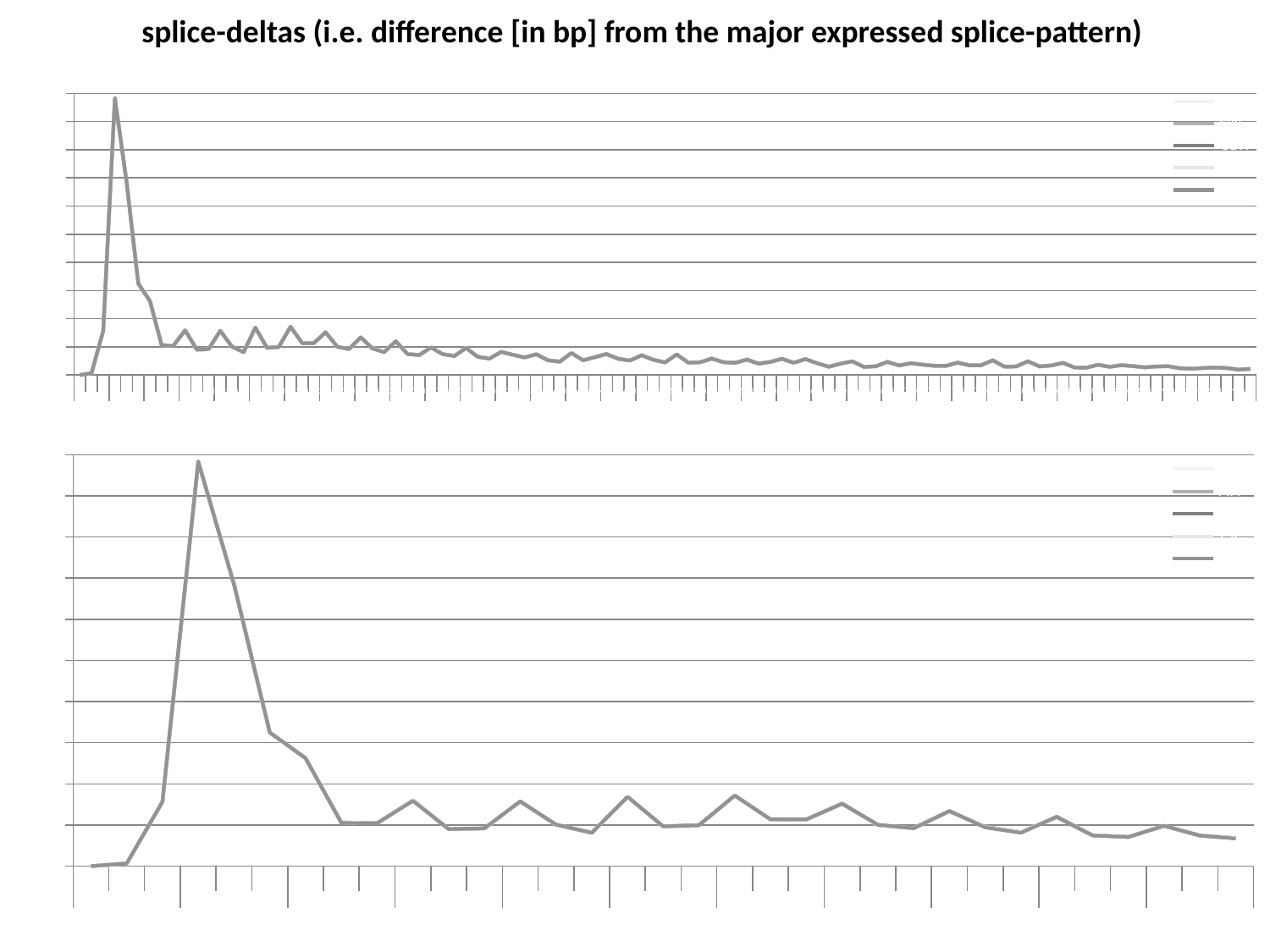

splice-deltas (i.e. difference [in bp] from the major expressed splice-pattern)

### Chart

| Category | CEU | FIN | GBR | TSI | YRB |
|---|---|---|---|---|---|
| 0) | 0.0 | 0.0 | 0.0 | 0.0 | 0.0 |
| 1) | 13.0 | 13.0 | 13.0 | 13.0 | 13.0 |
| 2) | 311.0 | 313.0 | 312.0 | 313.0 | 313.0 |
| 3) | 1960.0 | 1966.0 | 1964.0 | 1967.0 | 1968.0 |
| 4) | 1370.0 | 1371.0 | 1374.0 | 1371.0 | 1368.0 |
| 5) | 646.0 | 649.0 | 649.0 | 645.0 | 649.0 |
| 6) | 527.0 | 526.0 | 524.0 | 527.0 | 525.0 |
| 7) | 211.0 | 213.0 | 212.0 | 212.0 | 210.0 |
| 8) | 208.0 | 209.0 | 209.0 | 209.0 | 208.0 |
| 9) | 317.0 | 320.0 | 320.0 | 320.0 | 317.0 |
| 10) | 180.0 | 180.0 | 180.0 | 180.0 | 180.0 |
| 11) | 183.0 | 183.0 | 183.0 | 183.0 | 184.0 |
| 12) | 314.0 | 313.0 | 314.0 | 313.0 | 315.0 |
| 13) | 200.0 | 201.0 | 202.0 | 202.0 | 202.0 |
| 14) | 161.0 | 163.0 | 163.0 | 163.0 | 162.0 |
| 15) | 335.0 | 336.0 | 336.0 | 335.0 | 337.0 |
| 16) | 193.0 | 193.0 | 193.0 | 192.0 | 193.0 |
| 17) | 200.0 | 199.0 | 200.0 | 198.0 | 198.0 |
| 18) | 342.0 | 343.0 | 343.0 | 343.0 | 343.0 |
| 19) | 228.0 | 227.0 | 228.0 | 229.0 | 227.0 |
| 20) | 226.0 | 227.0 | 227.0 | 227.0 | 227.0 |
| 21) | 301.0 | 304.0 | 305.0 | 304.0 | 303.0 |
| 22) | 198.0 | 200.0 | 200.0 | 199.0 | 201.0 |
| 23) | 184.0 | 184.0 | 185.0 | 185.0 | 184.0 |
| 24) | 265.0 | 267.0 | 267.0 | 268.0 | 268.0 |
| 25) | 191.0 | 190.0 | 191.0 | 190.0 | 188.0 |
| 26) | 165.0 | 165.0 | 165.0 | 166.0 | 162.0 |
| 27) | 240.0 | 240.0 | 238.0 | 240.0 | 240.0 |
| 28) | 150.0 | 150.0 | 150.0 | 151.0 | 149.0 |
| 29) | 142.0 | 142.0 | 142.0 | 141.0 | 141.0 |
| 30) | 195.0 | 196.0 | 196.0 | 196.0 | 196.0 |
| 31) | 149.0 | 148.0 | 148.0 | 149.0 | 149.0 |
| 32) | 136.0 | 136.0 | 136.0 | 136.0 | 134.0 |
| 33) | 193.0 | 193.0 | 194.0 | 192.0 | 191.0 |
| 34) | 130.0 | 130.0 | 129.0 | 130.0 | 129.0 |
| 35) | 119.0 | 119.0 | 119.0 | 119.0 | 116.0 |
| 36) | 164.0 | 164.0 | 164.0 | 163.0 | 164.0 |
| 37) | 142.0 | 143.0 | 144.0 | 142.0 | 144.0 |
| 38) | 126.0 | 125.0 | 126.0 | 126.0 | 124.0 |
| 39) | 148.0 | 148.0 | 148.0 | 148.0 | 147.0 |
| 40) | 103.0 | 104.0 | 104.0 | 104.0 | 105.0 |
| 41) | 96.0 | 96.0 | 96.0 | 95.0 | 94.0 |
| 42) | 158.0 | 158.0 | 158.0 | 158.0 | 156.0 |
| 43) | 105.0 | 104.0 | 106.0 | 106.0 | 105.0 |
| 44) | 127.0 | 127.0 | 127.0 | 127.0 | 126.0 |
| 45) | 147.0 | 150.0 | 150.0 | 147.0 | 148.0 |
| 46) | 115.0 | 114.0 | 115.0 | 115.0 | 115.0 |
| 47) | 103.0 | 103.0 | 103.0 | 103.0 | 103.0 |
| 48) | 141.0 | 141.0 | 141.0 | 141.0 | 140.0 |
| 49) | 109.0 | 109.0 | 109.0 | 109.0 | 108.0 |
| 50) | 90.0 | 90.0 | 90.0 | 89.0 | 89.0 |
| 51) | 146.0 | 147.0 | 146.0 | 147.0 | 146.0 |
| 52) | 88.0 | 88.0 | 88.0 | 88.0 | 88.0 |
| 53) | 91.0 | 90.0 | 90.0 | 91.0 | 91.0 |
| 54) | 118.0 | 117.0 | 117.0 | 119.0 | 117.0 |
| 55) | 91.0 | 92.0 | 92.0 | 92.0 | 90.0 |
| 56) | 87.0 | 87.0 | 87.0 | 85.0 | 86.0 |
| 57) | 107.0 | 109.0 | 111.0 | 110.0 | 109.0 |
| 58) | 80.0 | 81.0 | 81.0 | 81.0 | 81.0 |
| 59) | 93.0 | 93.0 | 93.0 | 93.0 | 93.0 |
| 60) | 115.0 | 116.0 | 116.0 | 116.0 | 115.0 |
| 61) | 86.0 | 86.0 | 86.0 | 86.0 | 87.0 |
| 62) | 114.0 | 114.0 | 114.0 | 113.0 | 113.0 |
| 63) | 83.0 | 83.0 | 83.0 | 82.0 | 84.0 |
| 64) | 59.0 | 60.0 | 59.0 | 59.0 | 58.0 |
| 65) | 81.0 | 81.0 | 81.0 | 81.0 | 81.0 |
| 66) | 96.0 | 97.0 | 97.0 | 97.0 | 97.0 |
| 67) | 57.0 | 58.0 | 58.0 | 59.0 | 58.0 |
| 68) | 62.0 | 62.0 | 62.0 | 62.0 | 62.0 |
| 69) | 93.0 | 93.0 | 93.0 | 92.0 | 93.0 |
| 70) | 68.0 | 67.0 | 68.0 | 68.0 | 68.0 |
| 71) | 83.0 | 84.0 | 84.0 | 84.0 | 84.0 |
| 72) | 73.0 | 74.0 | 74.0 | 73.0 | 73.0 |
| 73) | 66.0 | 66.0 | 66.0 | 66.0 | 66.0 |
| 74) | 63.0 | 65.0 | 65.0 | 65.0 | 65.0 |
| 75) | 89.0 | 88.0 | 89.0 | 88.0 | 87.0 |
| 76) | 69.0 | 70.0 | 70.0 | 70.0 | 69.0 |
| 77) | 70.0 | 70.0 | 70.0 | 70.0 | 69.0 |
| 78) | 102.0 | 105.0 | 105.0 | 105.0 | 105.0 |
| 79) | 58.0 | 59.0 | 59.0 | 58.0 | 59.0 |
| 80) | 61.0 | 61.0 | 61.0 | 61.0 | 61.0 |
| 81) | 99.0 | 98.0 | 99.0 | 99.0 | 97.0 |
| 82) | 61.0 | 61.0 | 61.0 | 61.0 | 61.0 |
| 83) | 68.0 | 68.0 | 68.0 | 68.0 | 68.0 |
| 84) | 86.0 | 86.0 | 86.0 | 86.0 | 86.0 |
| 85) | 53.0 | 53.0 | 53.0 | 53.0 | 53.0 |
| 86) | 52.0 | 52.0 | 52.0 | 51.0 | 52.0 |
| 87) | 73.0 | 73.0 | 73.0 | 73.0 | 73.0 |
| 88) | 57.0 | 58.0 | 58.0 | 58.0 | 58.0 |
| 89) | 71.0 | 71.0 | 71.0 | 71.0 | 69.0 |
| 90) | 63.0 | 63.0 | 63.0 | 63.0 | 63.0 |
| 91) | 52.0 | 55.0 | 54.0 | 54.0 | 55.0 |
| 92) | 61.0 | 60.0 | 61.0 | 61.0 | 61.0 |
| 93) | 63.0 | 63.0 | 63.0 | 62.0 | 62.0 |
| 94) | 48.0 | 48.0 | 48.0 | 48.0 | 48.0 |
| 95) | 46.0 | 46.0 | 46.0 | 46.0 | 45.0 |
| 96) | 50.0 | 50.0 | 50.0 | 50.0 | 50.0 |
| 97) | 52.0 | 52.0 | 52.0 | 52.0 | 53.0 |
| 98) | 49.0 | 49.0 | 50.0 | 49.0 | 49.0 |
| 99) | 38.0 | 37.0 | 38.0 | 38.0 | 38.0 |
| 100) | 44.0 | 44.0 | 44.0 | 44.0 | 44.0 |

### Chart

| Category | CEU | FIN | GBR | TSI | YRB |
|---|---|---|---|---|---|
| 0) | 0.0 | 0.0 | 0.0 | 0.0 | 0.0 |
| 1) | 13.0 | 13.0 | 13.0 | 13.0 | 13.0 |
| 2) | 311.0 | 313.0 | 312.0 | 313.0 | 313.0 |
| 3) | 1960.0 | 1966.0 | 1964.0 | 1967.0 | 1968.0 |
| 4) | 1370.0 | 1371.0 | 1374.0 | 1371.0 | 1368.0 |
| 5) | 646.0 | 649.0 | 649.0 | 645.0 | 649.0 |
| 6) | 527.0 | 526.0 | 524.0 | 527.0 | 525.0 |
| 7) | 211.0 | 213.0 | 212.0 | 212.0 | 210.0 |
| 8) | 208.0 | 209.0 | 209.0 | 209.0 | 208.0 |
| 9) | 317.0 | 320.0 | 320.0 | 320.0 | 317.0 |
| 10) | 180.0 | 180.0 | 180.0 | 180.0 | 180.0 |
| 11) | 183.0 | 183.0 | 183.0 | 183.0 | 184.0 |
| 12) | 314.0 | 313.0 | 314.0 | 313.0 | 315.0 |
| 13) | 200.0 | 201.0 | 202.0 | 202.0 | 202.0 |
| 14) | 161.0 | 163.0 | 163.0 | 163.0 | 162.0 |
| 15) | 335.0 | 336.0 | 336.0 | 335.0 | 337.0 |
| 16) | 193.0 | 193.0 | 193.0 | 192.0 | 193.0 |
| 17) | 200.0 | 199.0 | 200.0 | 198.0 | 198.0 |
| 18) | 342.0 | 343.0 | 343.0 | 343.0 | 343.0 |
| 19) | 228.0 | 227.0 | 228.0 | 229.0 | 227.0 |
| 20) | 226.0 | 227.0 | 227.0 | 227.0 | 227.0 |
| 21) | 301.0 | 304.0 | 305.0 | 304.0 | 303.0 |
| 22) | 198.0 | 200.0 | 200.0 | 199.0 | 201.0 |
| 23) | 184.0 | 184.0 | 185.0 | 185.0 | 184.0 |
| 24) | 265.0 | 267.0 | 267.0 | 268.0 | 268.0 |
| 25) | 191.0 | 190.0 | 191.0 | 190.0 | 188.0 |
| 26) | 165.0 | 165.0 | 165.0 | 166.0 | 162.0 |
| 27) | 240.0 | 240.0 | 238.0 | 240.0 | 240.0 |
| 28) | 150.0 | 150.0 | 150.0 | 151.0 | 149.0 |
| 29) | 142.0 | 142.0 | 142.0 | 141.0 | 141.0 |
| 30) | 195.0 | 196.0 | 196.0 | 196.0 | 196.0 |
| 31) | 149.0 | 148.0 | 148.0 | 149.0 | 149.0 |
| 32) | 136.0 | 136.0 | 136.0 | 136.0 | 134.0 |